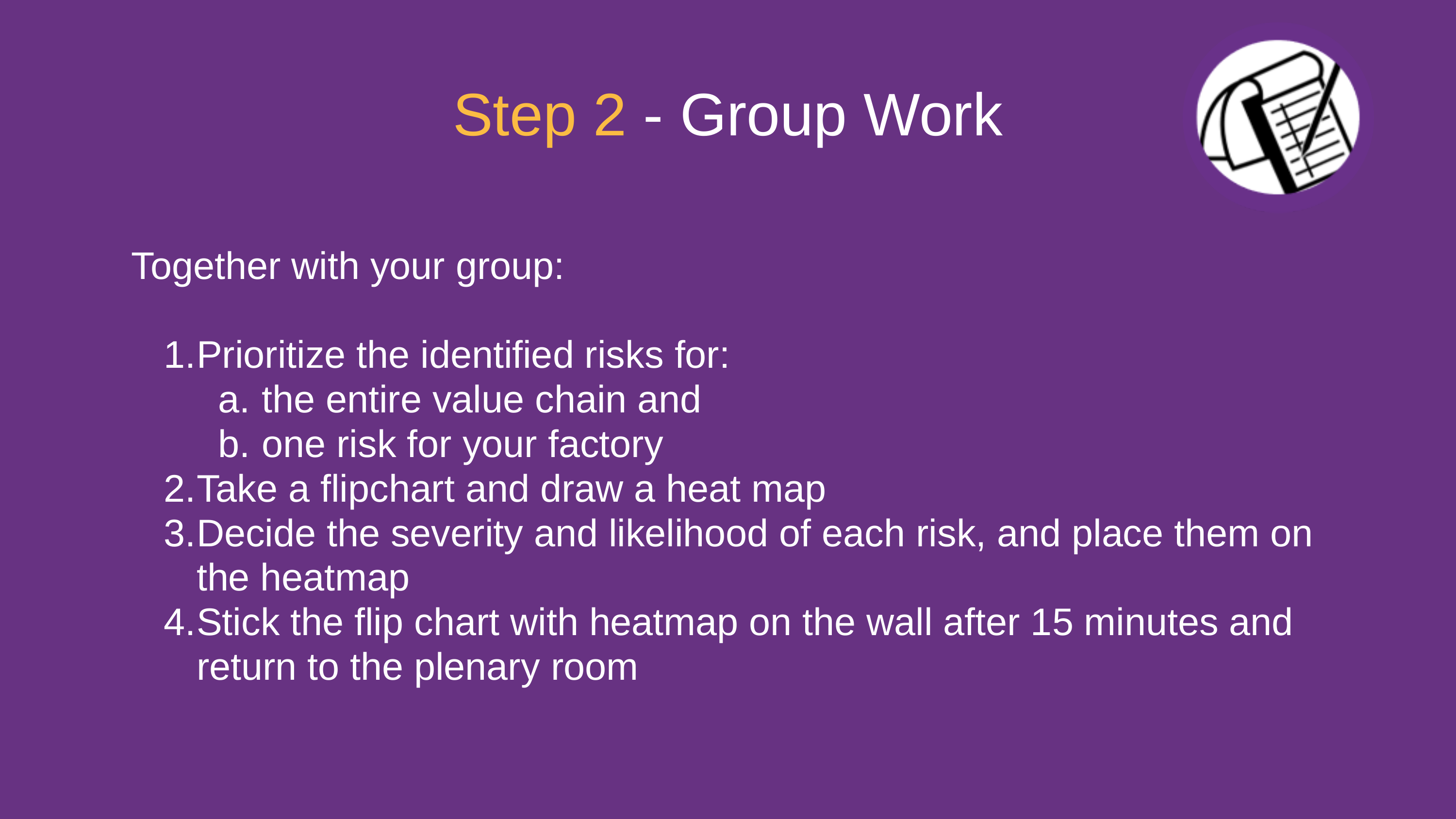

Step 2 - Group Work
Together with your group:

Prioritize the identified risks for:
the entire value chain and
one risk for your factory
Take a flipchart and draw a heat map
Decide the severity and likelihood of each risk, and place them on the heatmap
Stick the flip chart with heatmap on the wall after 15 minutes and return to the plenary room